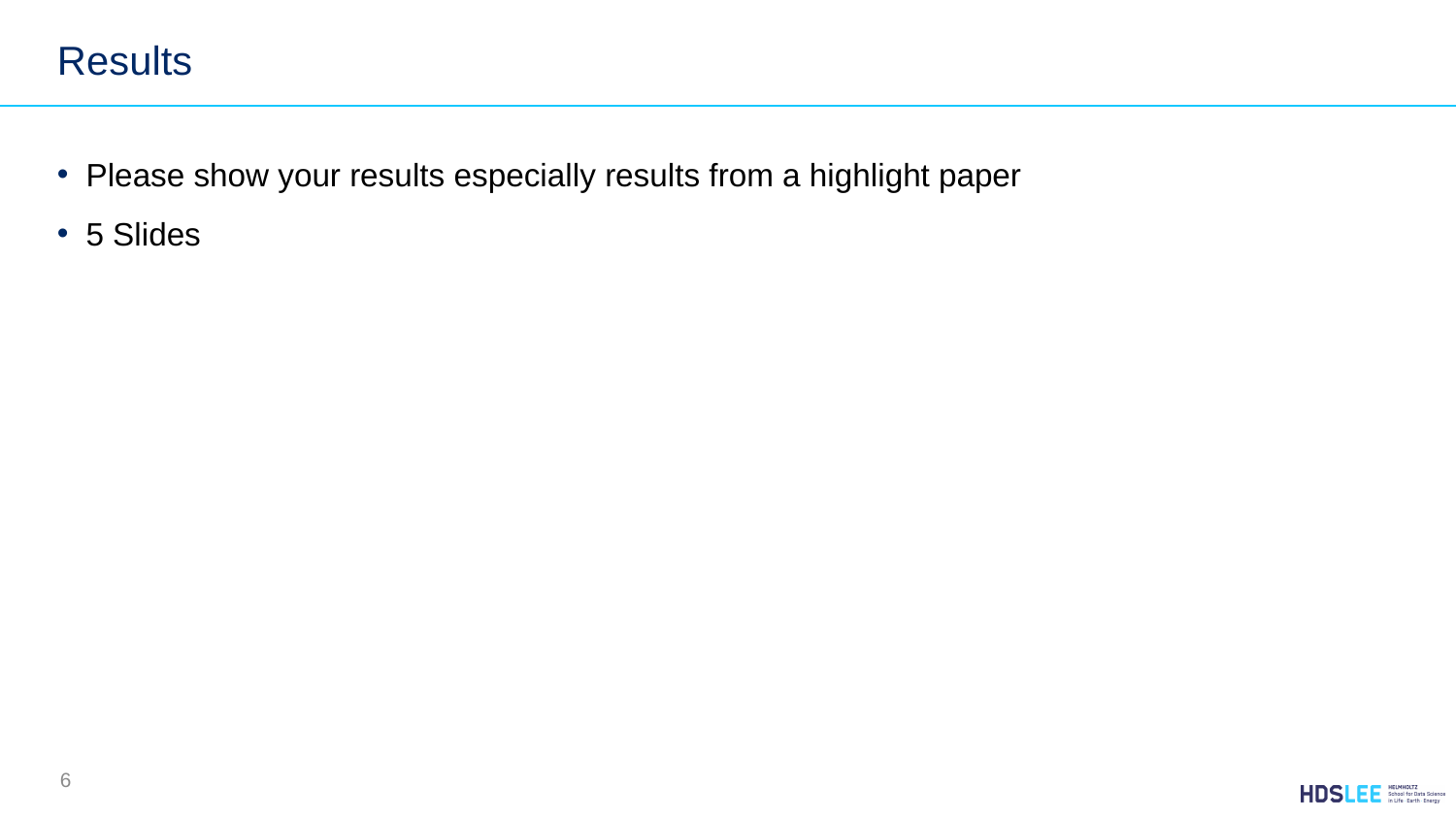

# Results
Please show your results especially results from a highlight paper
5 Slides

6